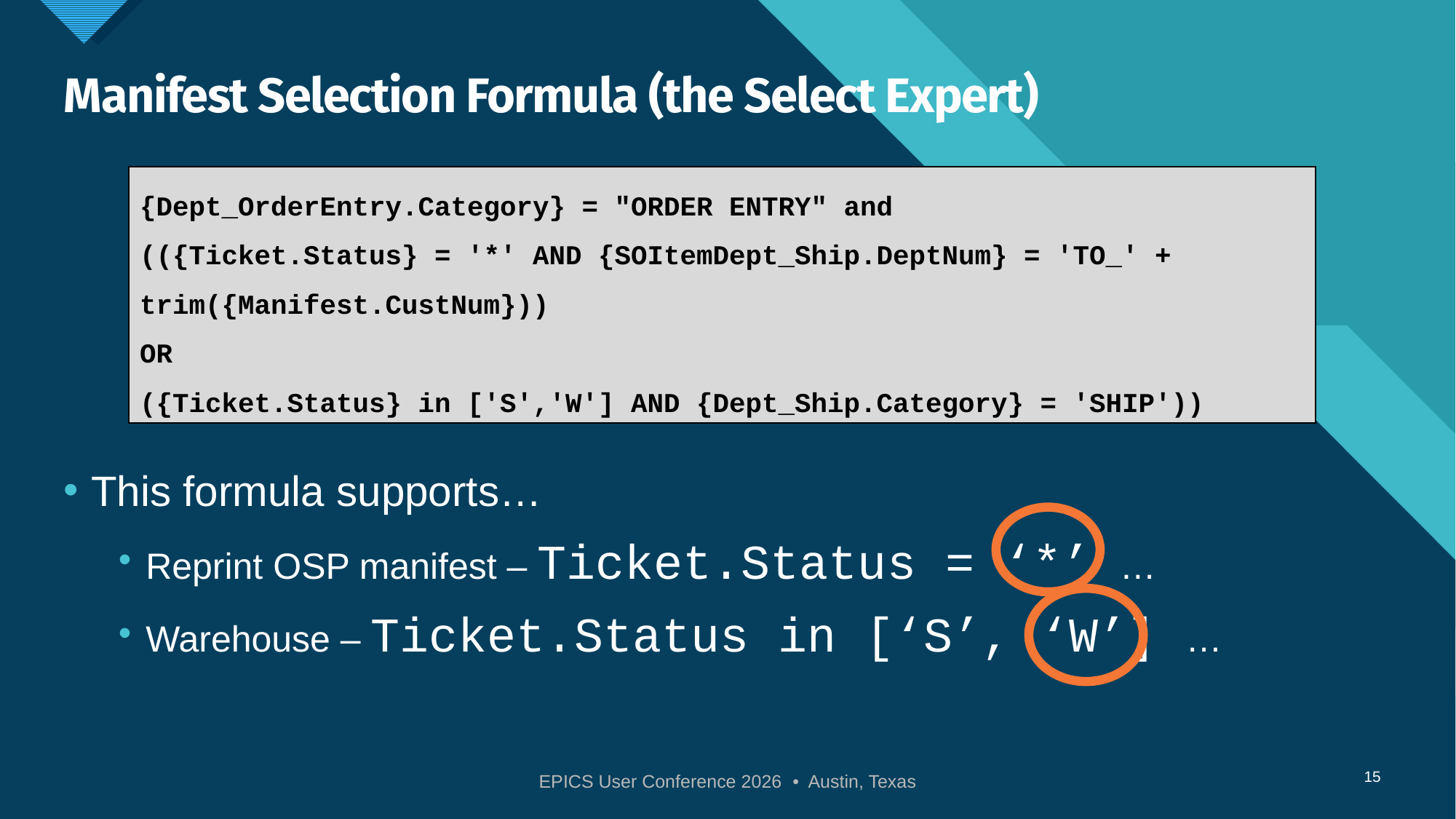

# Manifest Selection Formula (the Select Expert)
{Dept_OrderEntry.Category} = "ORDER ENTRY" and
(({Ticket.Status} = '*' AND {SOItemDept_Ship.DeptNum} = 'TO_' + trim({Manifest.CustNum}))
OR
({Ticket.Status} in ['S','W'] AND {Dept_Ship.Category} = 'SHIP'))

This formula supports…
Reprint OSP manifest – Ticket.Status = ‘*’ …
Warehouse – Ticket.Status in [‘S’, ‘W’] …

15
EPICS User Conference 2026  •  Austin, Texas